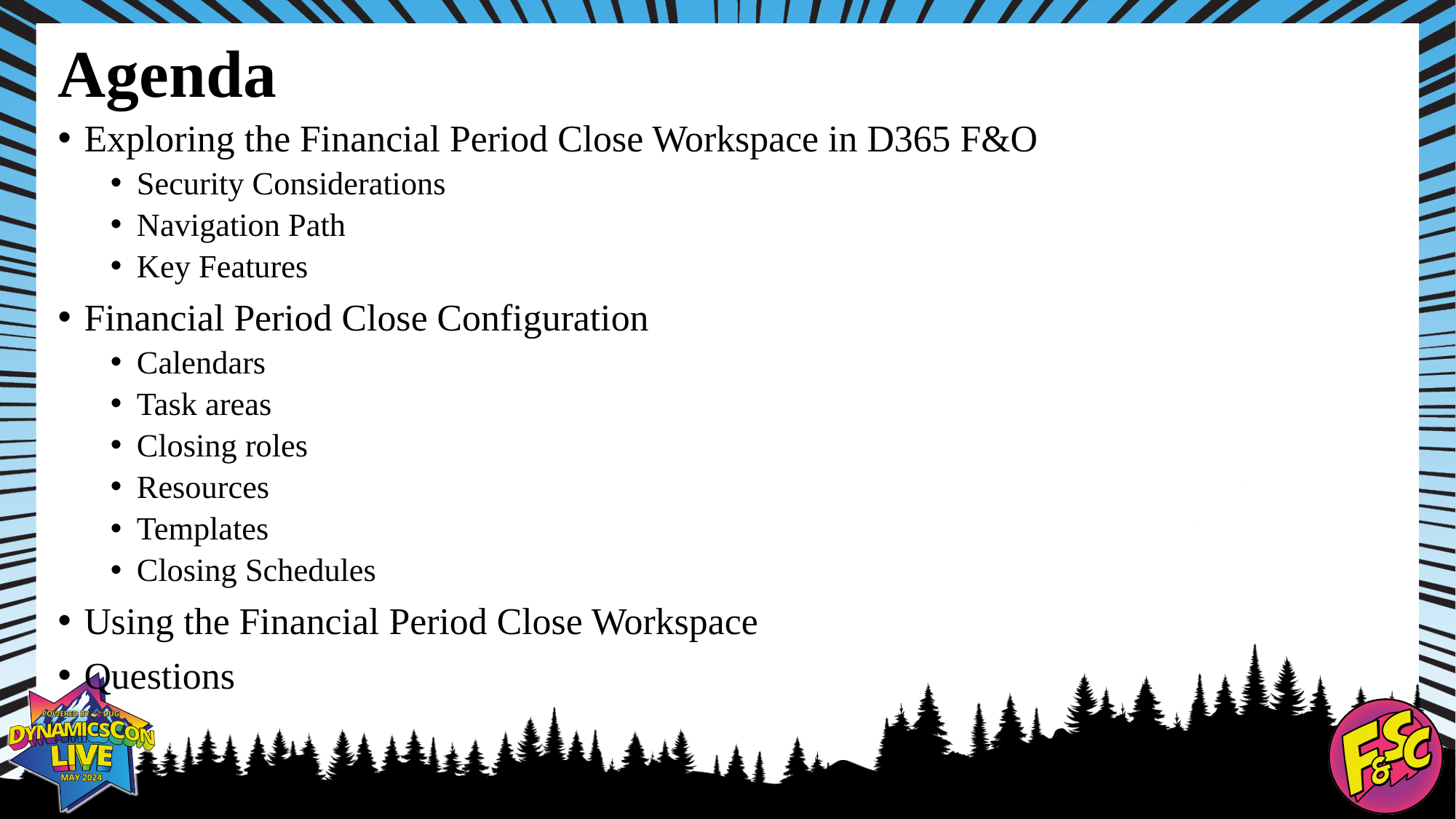

# Agenda
Exploring the Financial Period Close Workspace in D365 F&O
Security Considerations
Navigation Path
Key Features
Financial Period Close Configuration
Calendars
Task areas
Closing roles
Resources
Templates
Closing Schedules
Using the Financial Period Close Workspace
Questions